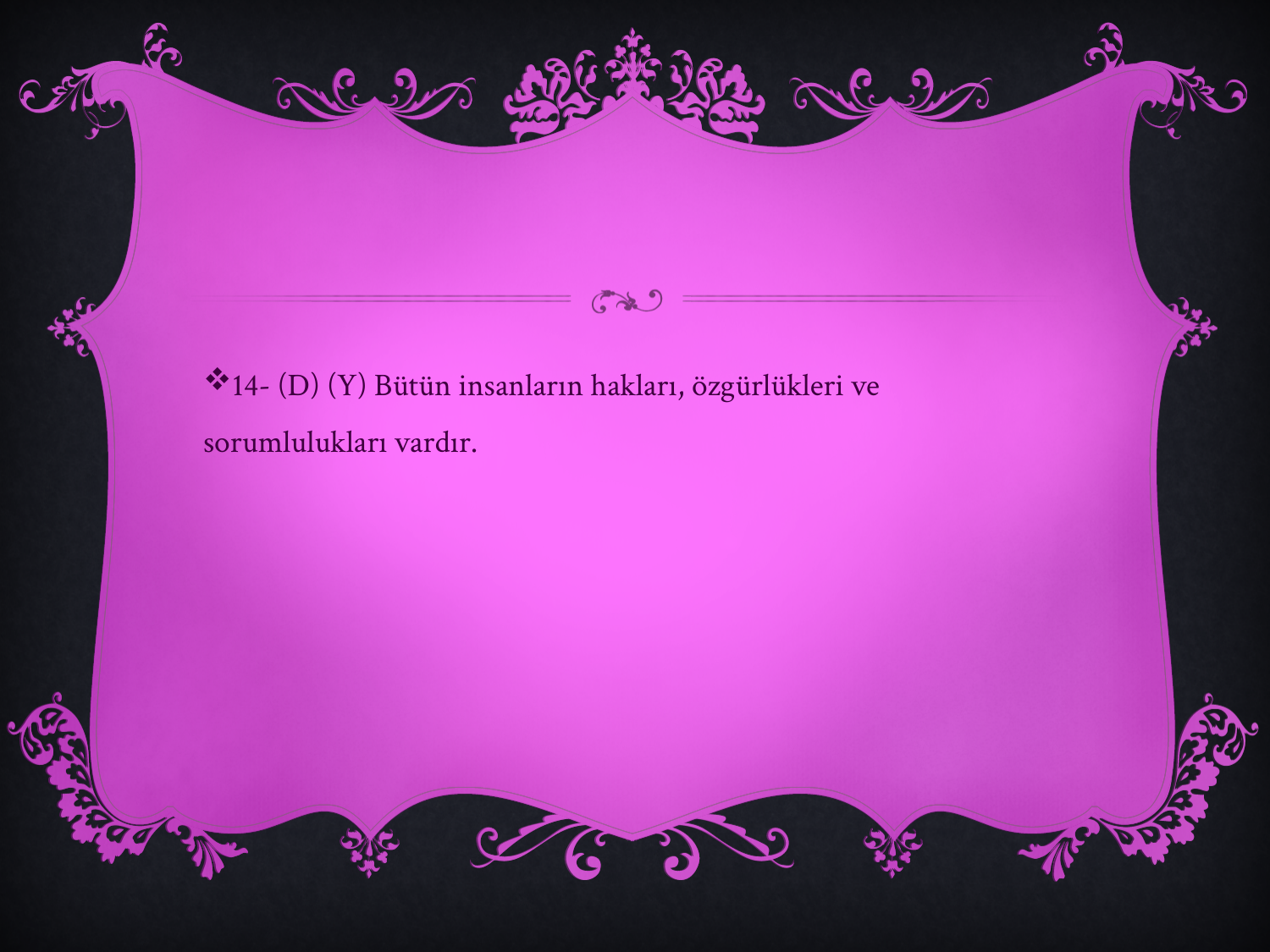

#
14- (D) (Y) Bütün insanların hakları, özgürlükleri ve sorumlulukları vardır.